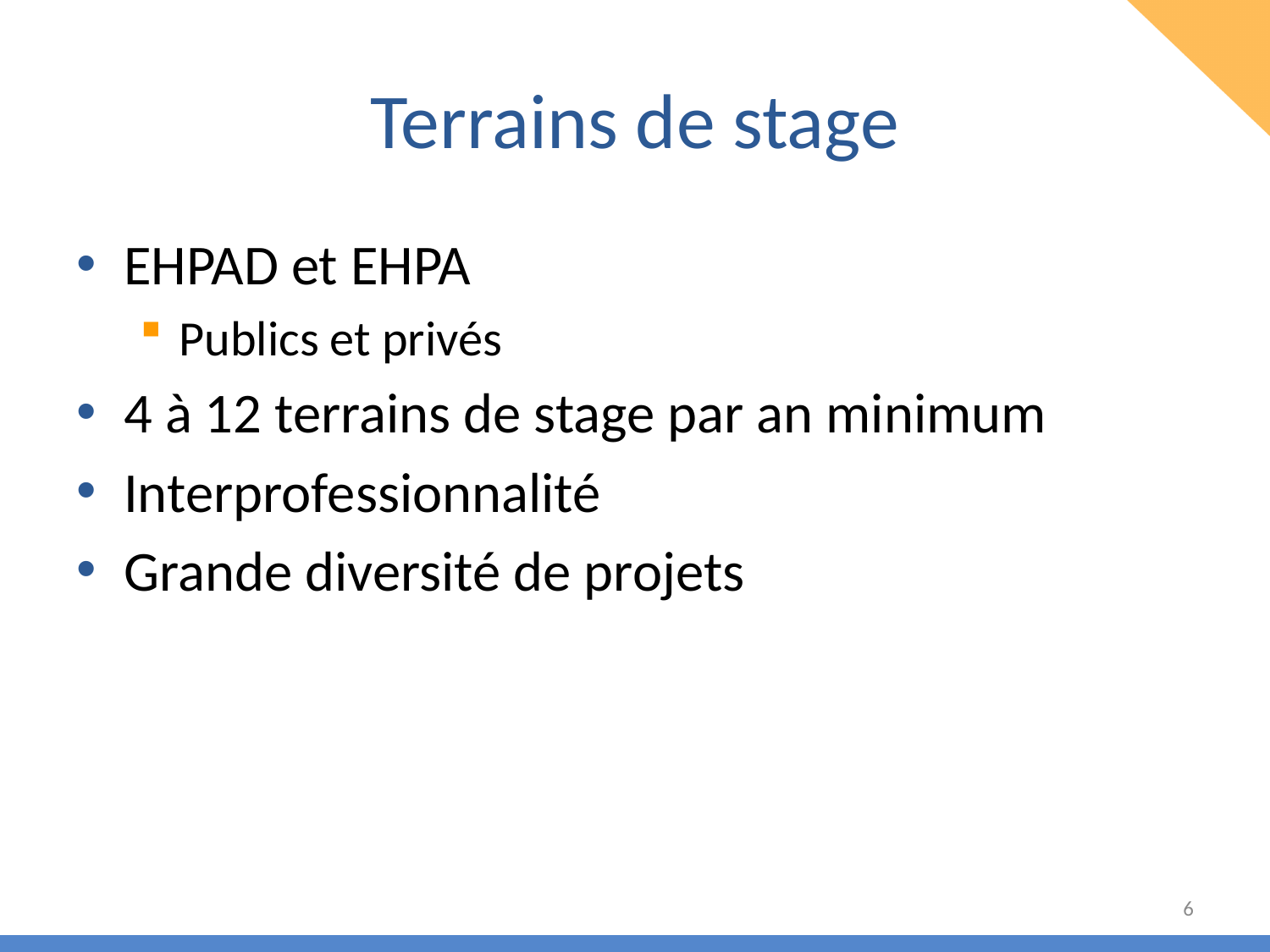

# Terrains de stage
EHPAD et EHPA
Publics et privés
4 à 12 terrains de stage par an minimum
Interprofessionnalité
Grande diversité de projets
6